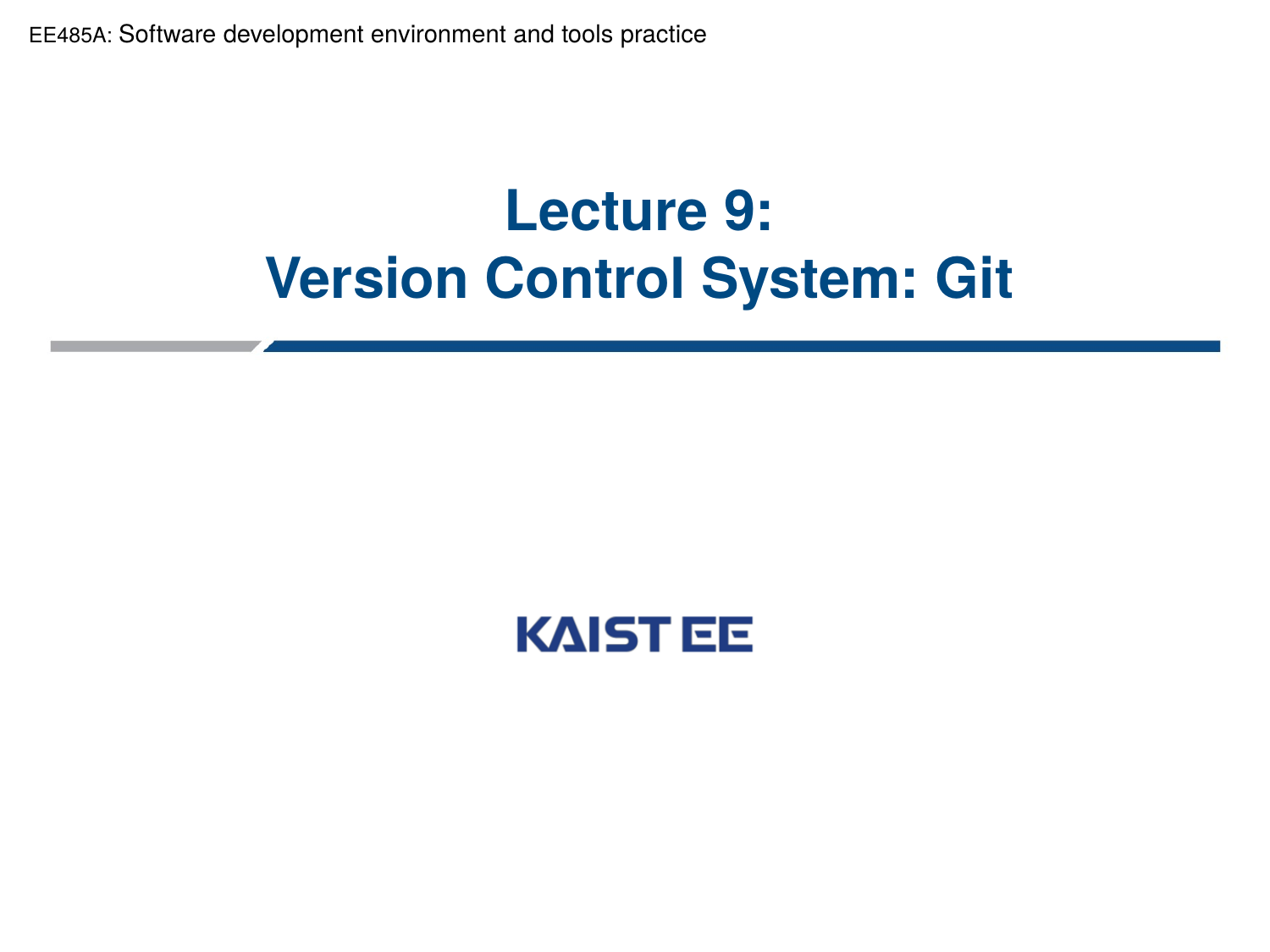

EE485A: Software development environment and tools practice
# Lecture 9: Version Control System: Git